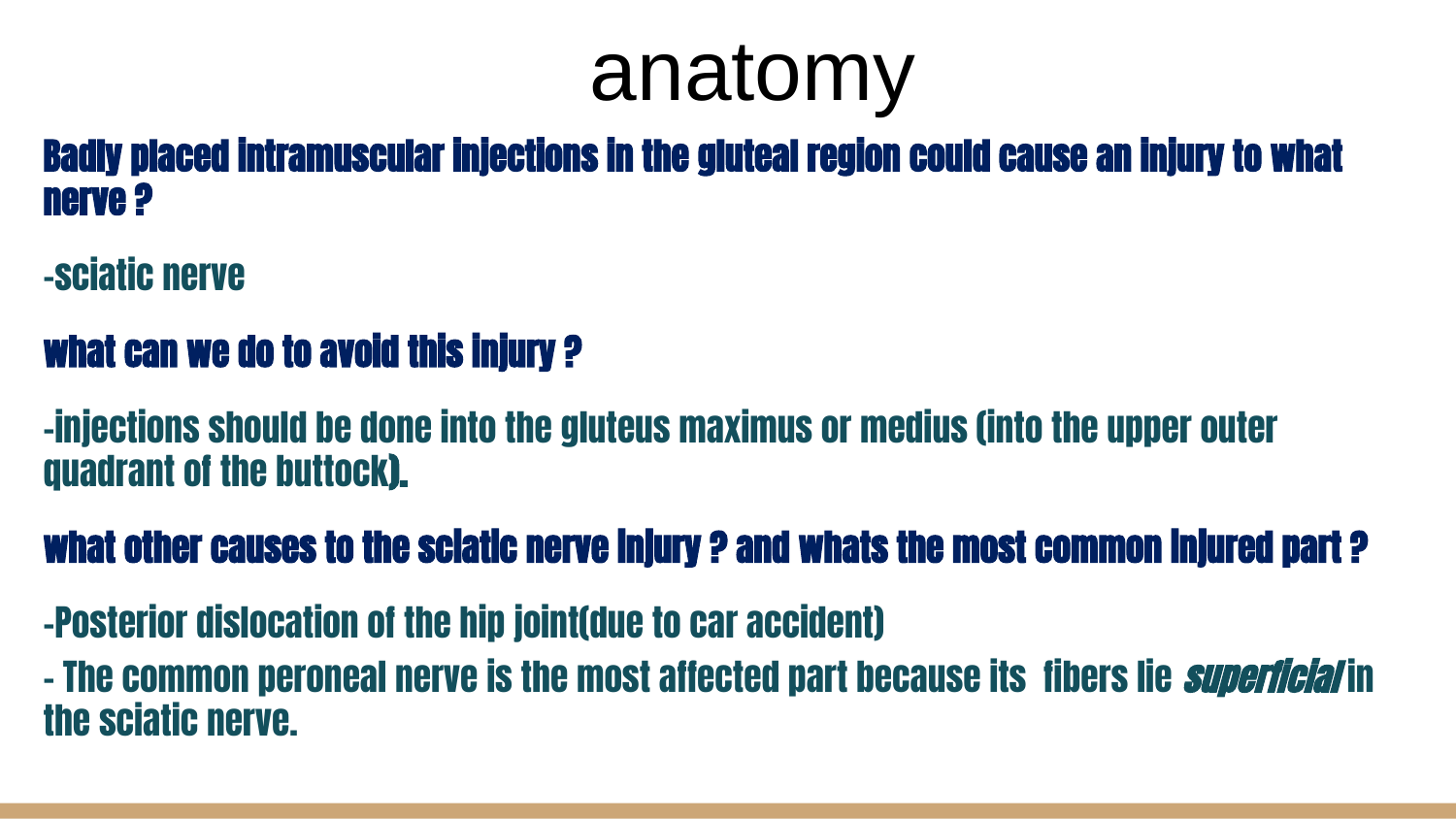

# anatomy
Badly placed intramuscular injections in the gluteal region could cause an injury to what nerve ?
-sciatic nerve
what can we do to avoid this injury ?
-injections should be done into the gluteus maximus or medius (into the upper outer quadrant of the buttock).
what other causes to the sciatic nerve injury ? and whats the most common injured part ?
-Posterior dislocation of the hip joint(due to car accident)
- The common peroneal nerve is the most affected part because its  fibers lie superficial in the sciatic nerve.